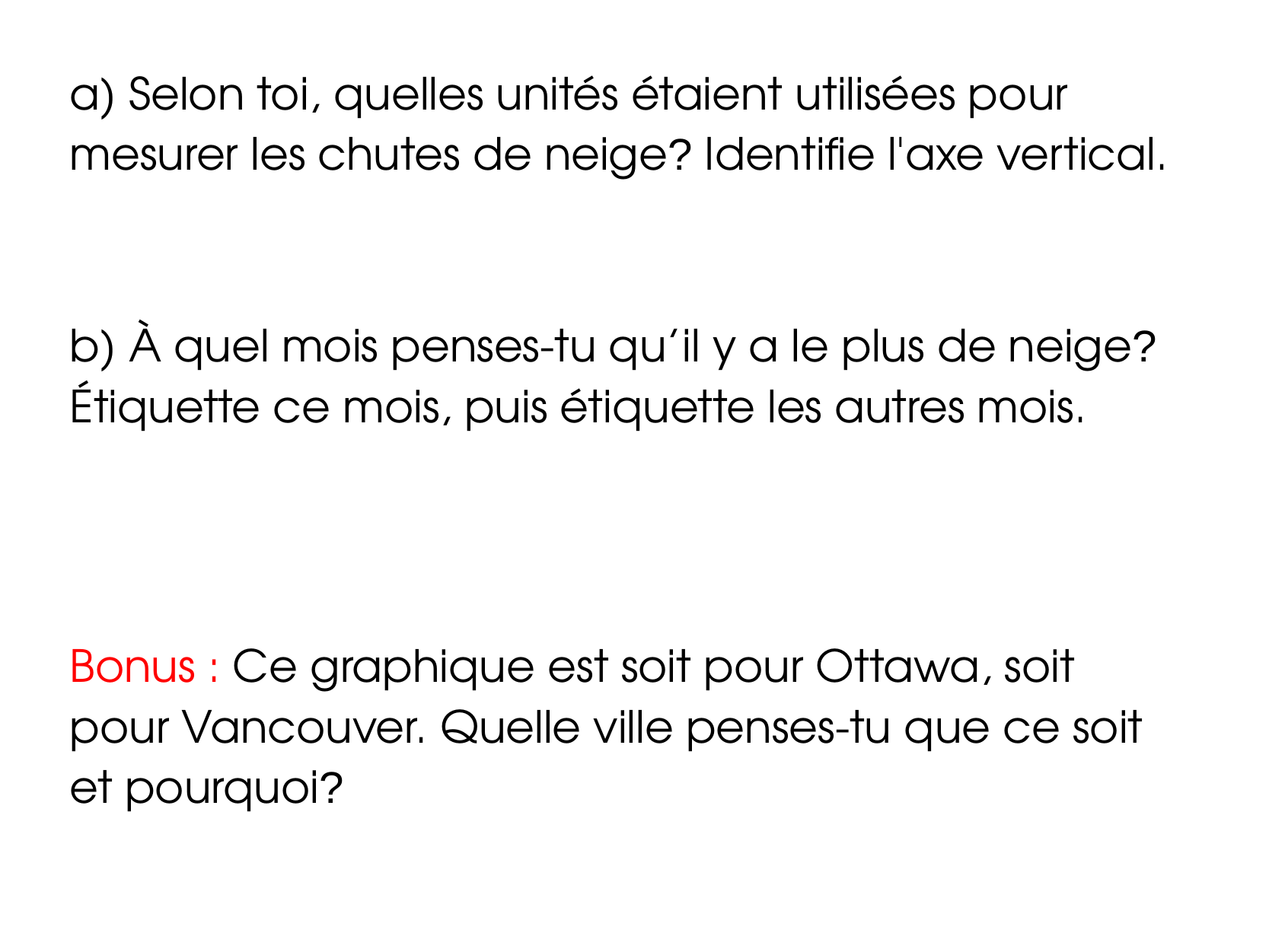

a) Selon toi, quelles unités étaient utilisées pour mesurer les chutes de neige? Identifie l'axe vertical.
b) À quel mois penses-tu qu’il y a le plus de neige? Étiquette ce mois, puis étiquette les autres mois.
Bonus : Ce graphique est soit pour Ottawa, soit pour Vancouver. Quelle ville penses-tu que ce soit et pourquoi?